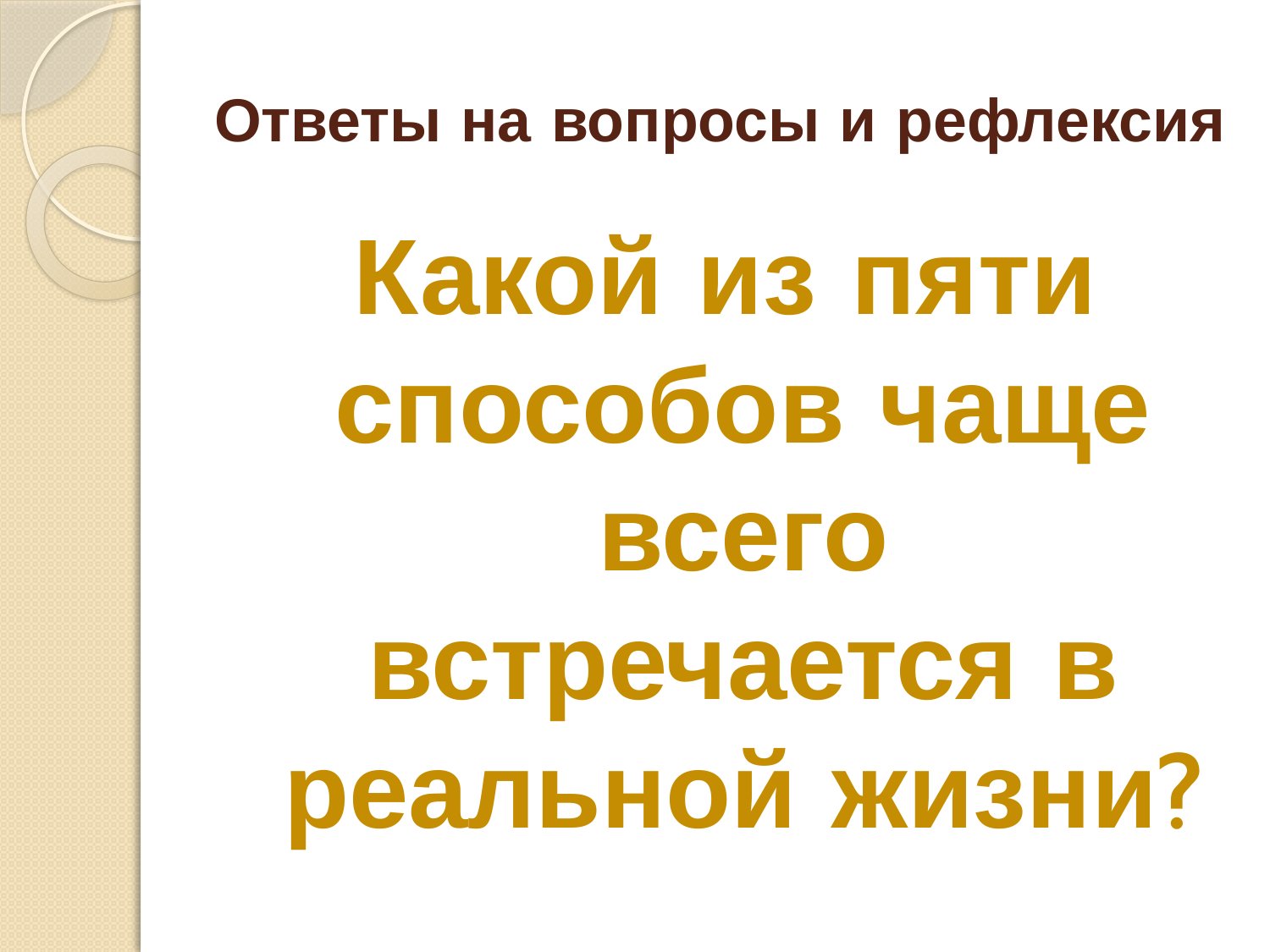

# Ответы на вопросы и рефлексия
Какой из пяти способов чаще всего встречается в реальной жизни?